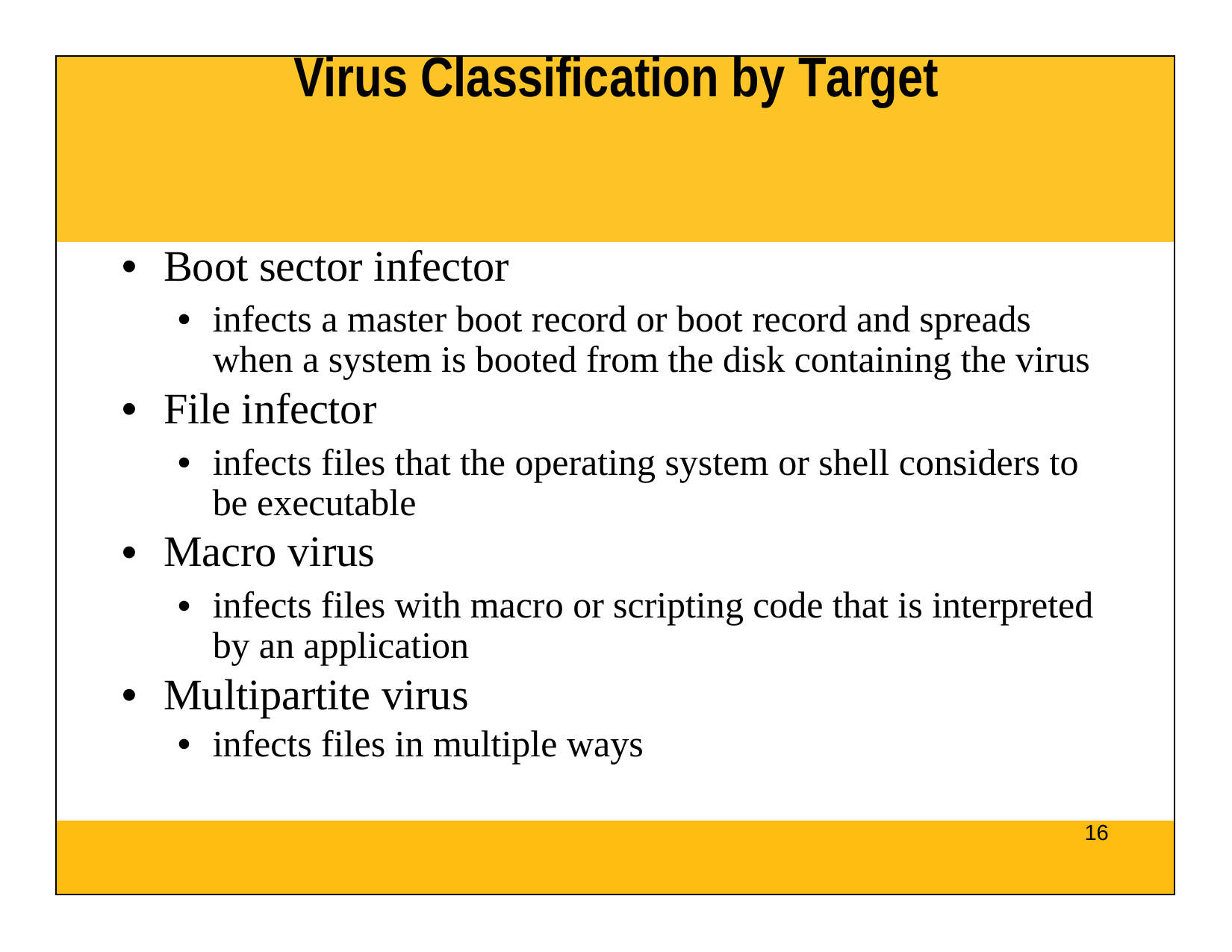

| Virus Classification by Target |
| --- |
| Boot sector infector infects a master boot record or boot record and spreads when a system is booted from the disk containing the virus File infector infects files that the operating system or shell considers to be executable Macro virus infects files with macro or scripting code that is interpreted by an application Multipartite virus infects files in multiple ways |
| 16 |